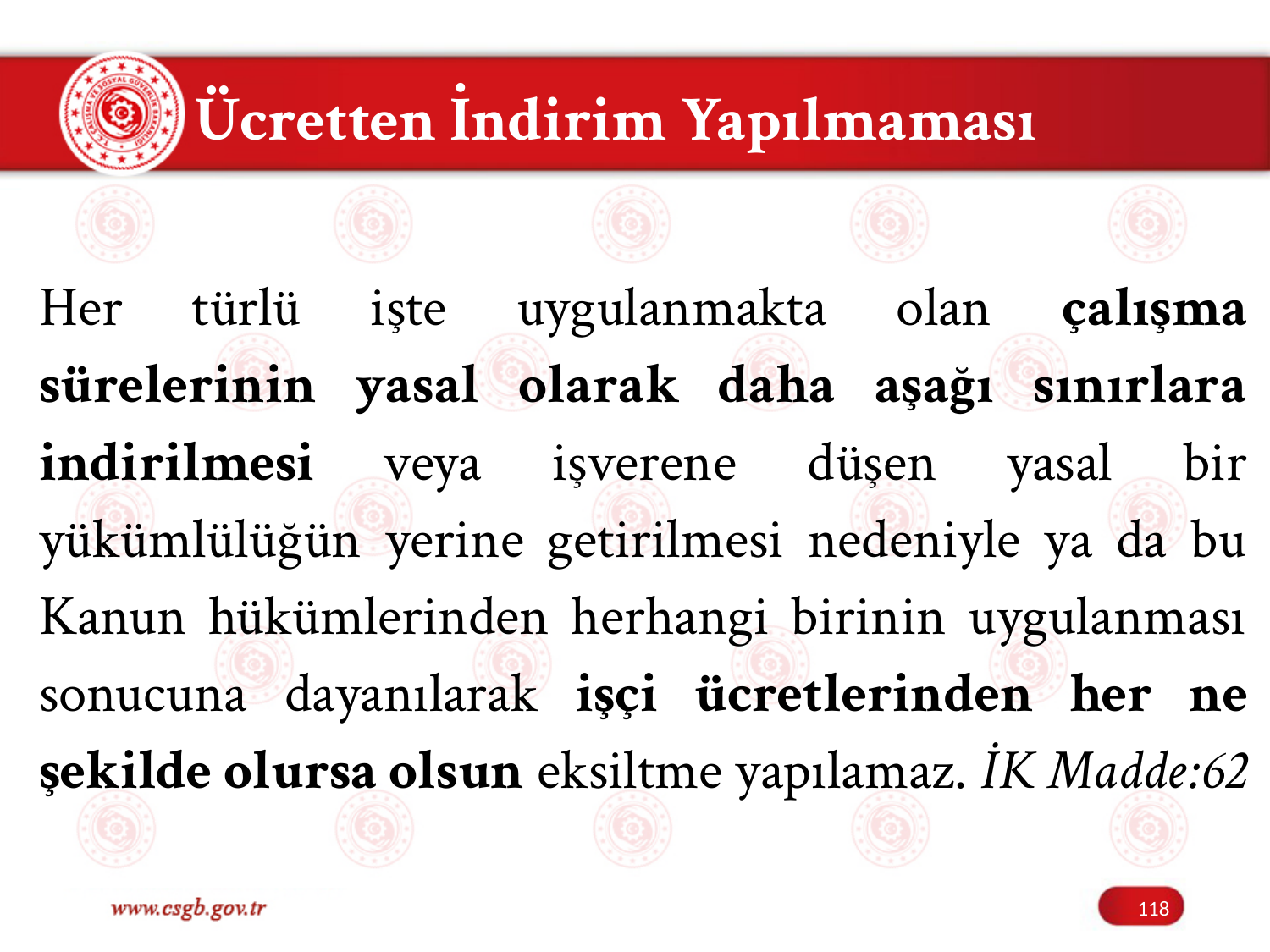

# Ücretten İndirim Yapılmaması

Her türlü işte uygulanmakta olan çalışma sürelerinin yasal olarak daha aşağı sınırlara indirilmesi veya işverene düşen yasal bir yükümlülüğün yerine getirilmesi nedeniyle ya da bu Kanun hükümlerinden herhangi birinin uygulanması sonucuna dayanılarak işçi ücretlerinden her ne şekilde olursa olsun eksiltme yapılamaz. İK Madde:62

118